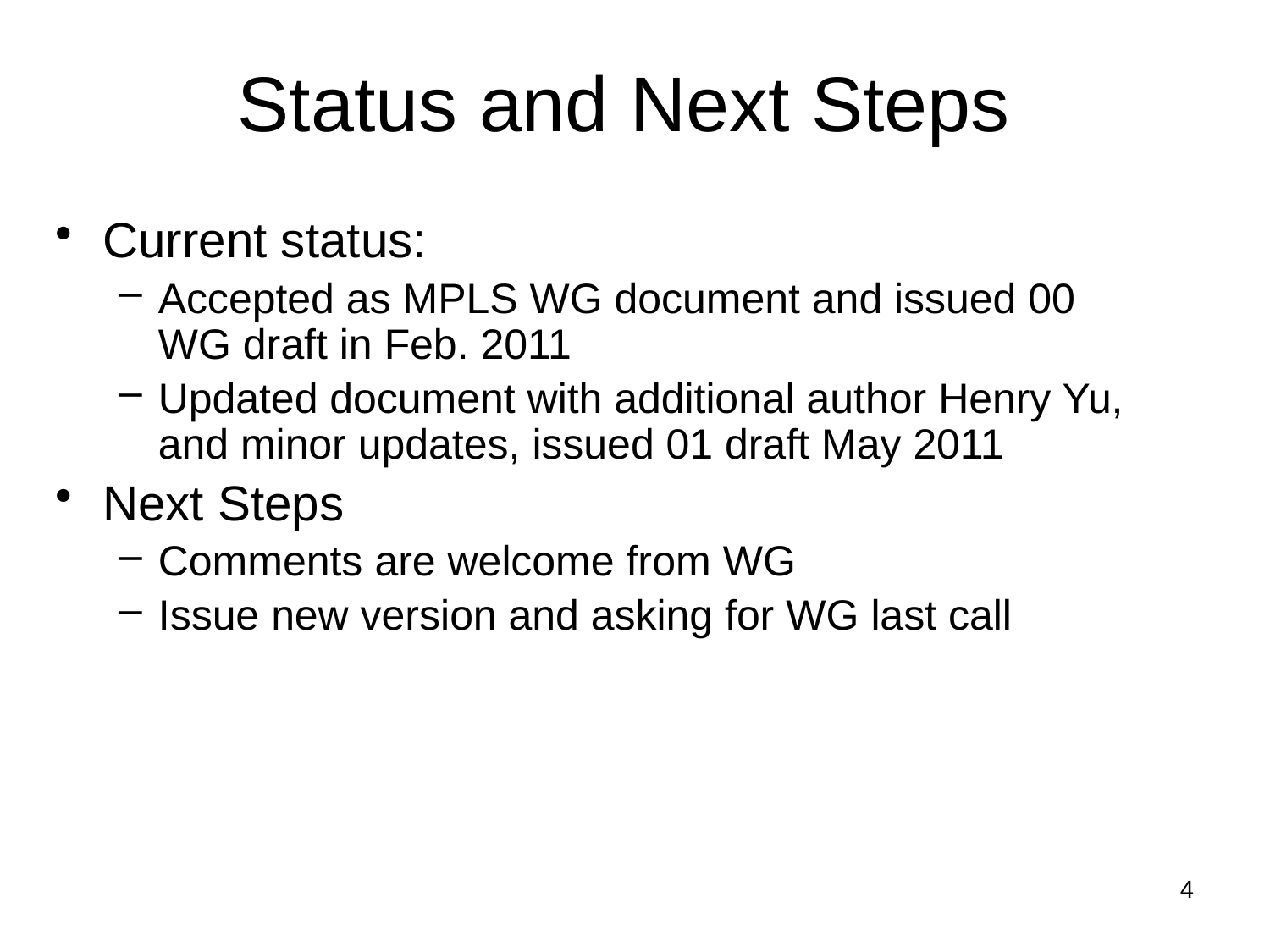

Status and Next Steps

Current status:
Accepted as MPLS WG document and issued 00 WG draft in Feb. 2011
Updated document with additional author Henry Yu, and minor updates, issued 01 draft May 2011
Next Steps
Comments are welcome from WG
Issue new version and asking for WG last call

4